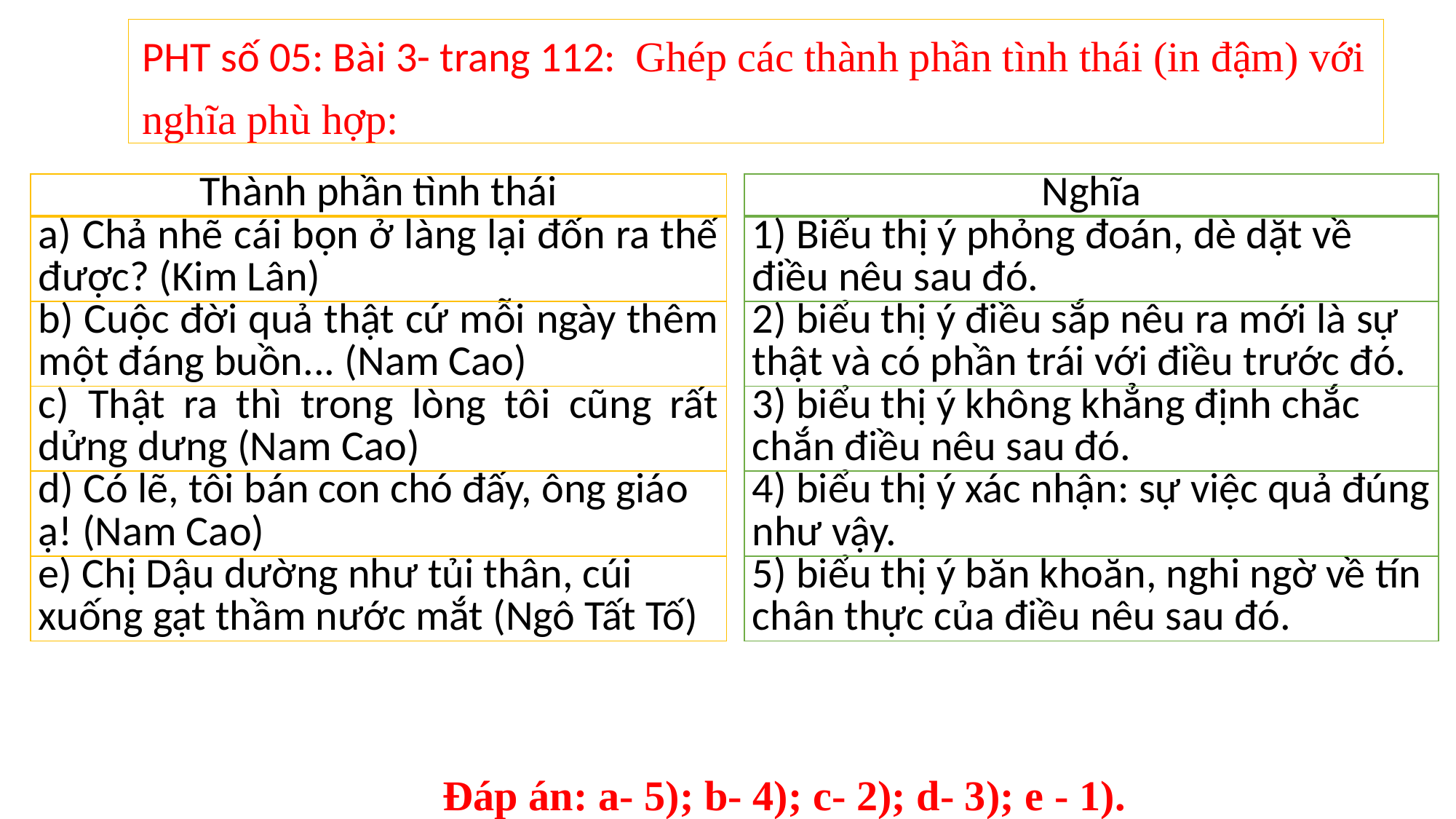

| PHT số 05: Bài 3- trang 112: Ghép các thành phần tình thái (in đậm) với nghĩa phù hợp: |
| --- |
| Thành phần tình thái |
| --- |
| a) Chả nhẽ cái bọn ở làng lại đốn ra thế được? (Kim Lân) |
| b) Cuộc đời quả thật cứ mỗi ngày thêm một đáng buồn... (Nam Cao) |
| c) Thật ra thì trong lòng tôi cũng rất dửng dưng (Nam Cao) |
| d) Có lẽ, tôi bán con chó đấy, ông giáo ạ! (Nam Cao) |
| e) Chị Dậu dường như tủi thân, cúi xuống gạt thầm nước mắt (Ngô Tất Tố) |
| Nghĩa |
| --- |
| 1) Biểu thị ý phỏng đoán, dè dặt về điều nêu sau đó. |
| 2) biểu thị ý điều sắp nêu ra mới là sự thật và có phần trái với điều trước đó. |
| 3) biểu thị ý không khẳng định chắc chắn điều nêu sau đó. |
| 4) biểu thị ý xác nhận: sự việc quả đúng như vậy. |
| 5) biểu thị ý băn khoăn, nghi ngờ về tín chân thực của điều nêu sau đó. |
Đáp án: a- 5); b- 4); c- 2); d- 3); e - 1).